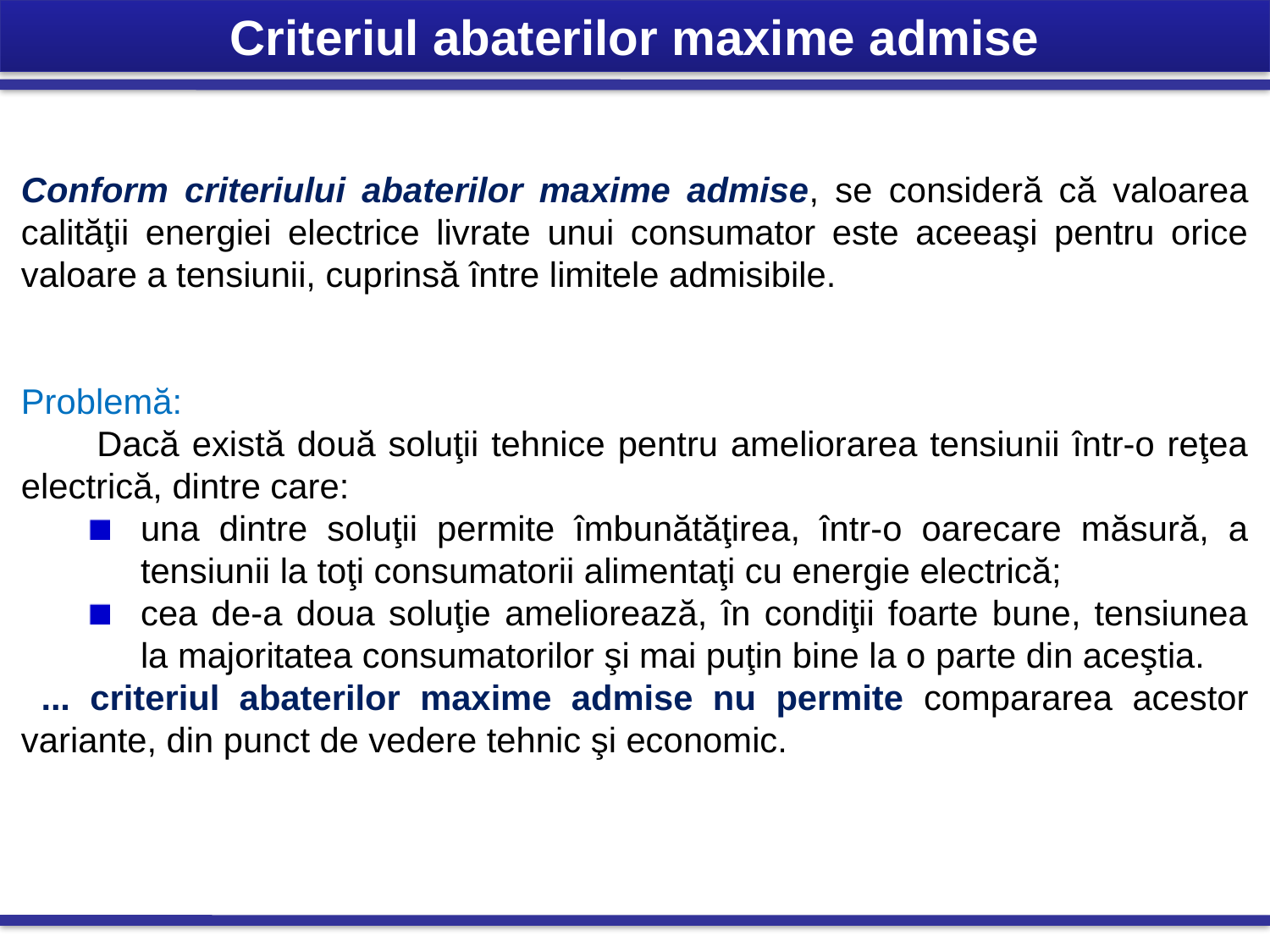

Criteriul abaterilor maxime admise

Conform criteriului abaterilor maxime admise, se consideră că valoarea calităţii energiei electrice livrate unui consumator este aceeaşi pentru orice valoare a tensiunii, cuprinsă între limitele admisibile.

Problemă:
      Dacă există două soluţii tehnice pentru ameliorarea tensiunii într-o reţea electrică, dintre care:
una dintre soluţii permite îmbunătăţirea, într-o oarecare măsură, a tensiunii la toţi consumatorii alimentaţi cu energie electrică;
cea de-a doua soluţie ameliorează, în condiţii foarte bune, tensiunea la majoritatea consumatorilor şi mai puţin bine la o parte din aceştia.
 ... criteriul abaterilor maxime admise nu permite compararea acestor variante, din punct de vedere tehnic şi economic.